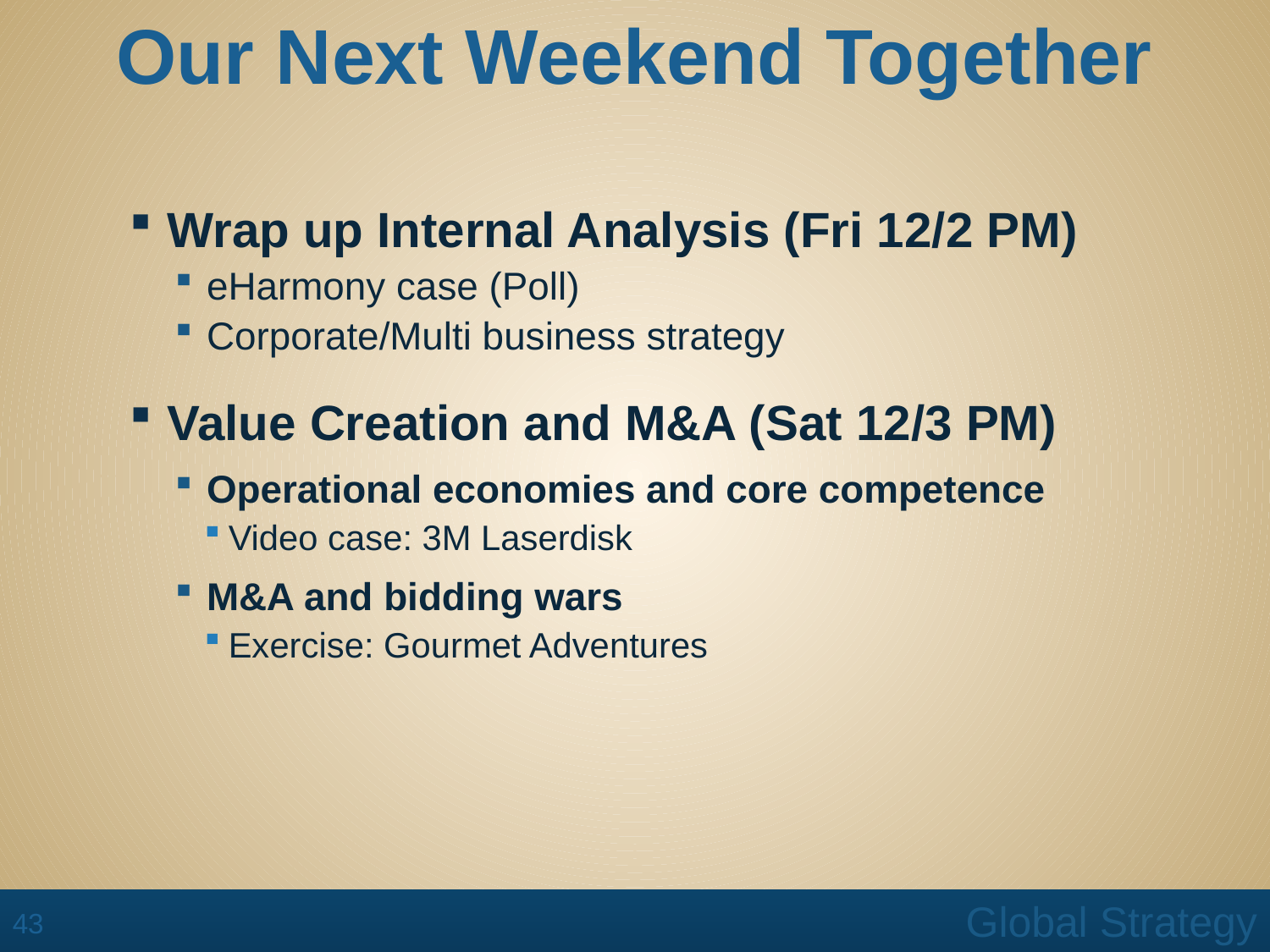

# Our Next Weekend Together
Wrap up Internal Analysis (Fri 12/2 PM)
eHarmony case (Poll)
Corporate/Multi business strategy
Value Creation and M&A (Sat 12/3 PM)
Operational economies and core competence
Video case: 3M Laserdisk
M&A and bidding wars
Exercise: Gourmet Adventures